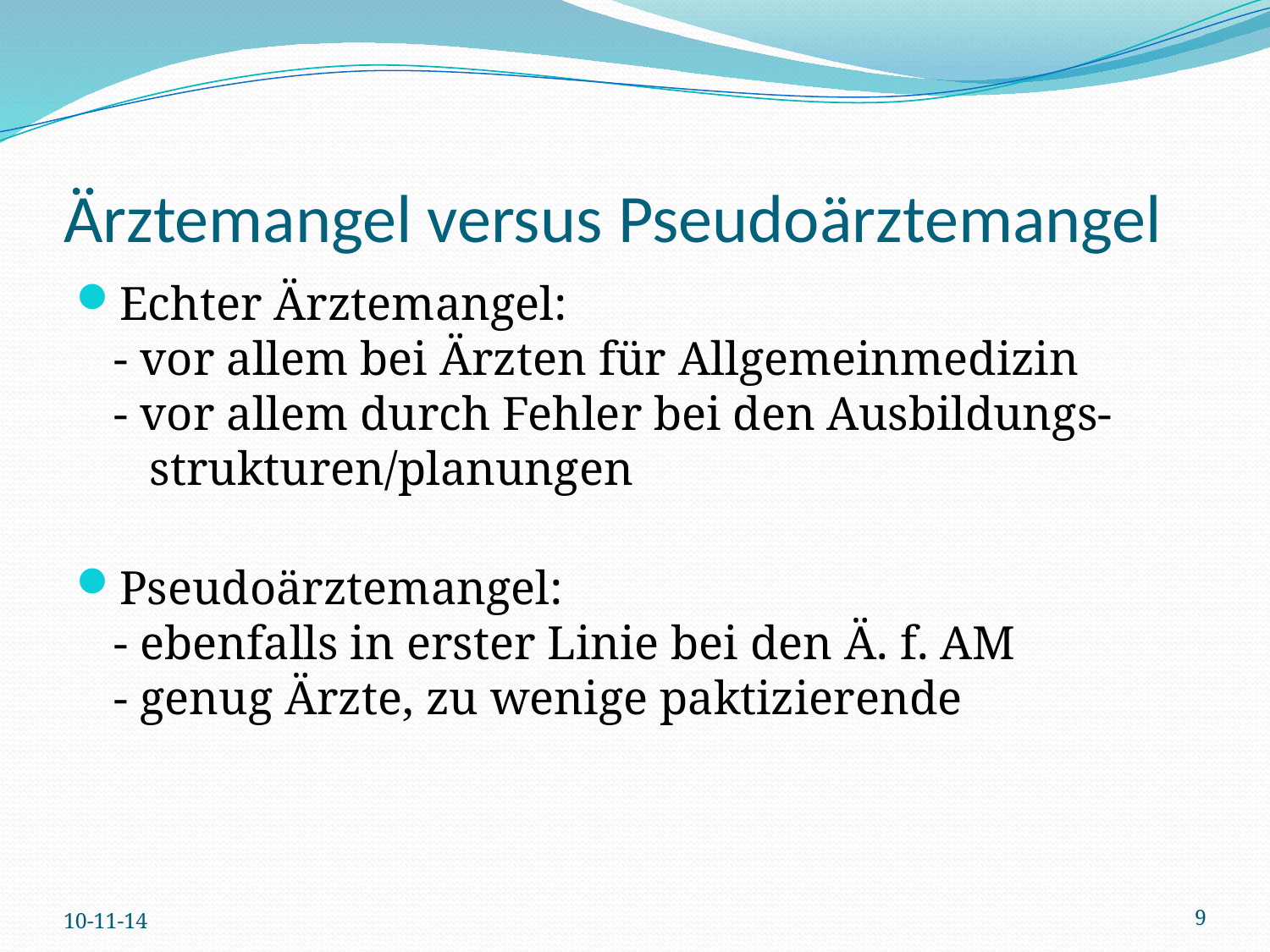

# Ärztemangel versus Pseudoärztemangel
Echter Ärztemangel:
- vor allem bei Ärzten für Allgemeinmedizin
- vor allem durch Fehler bei den Ausbildungs-
   strukturen/planungen
Pseudoärztemangel:
- ebenfalls in erster Linie bei den Ä. f. AM
- genug Ärzte, zu wenige paktizierende
10-11-14
9